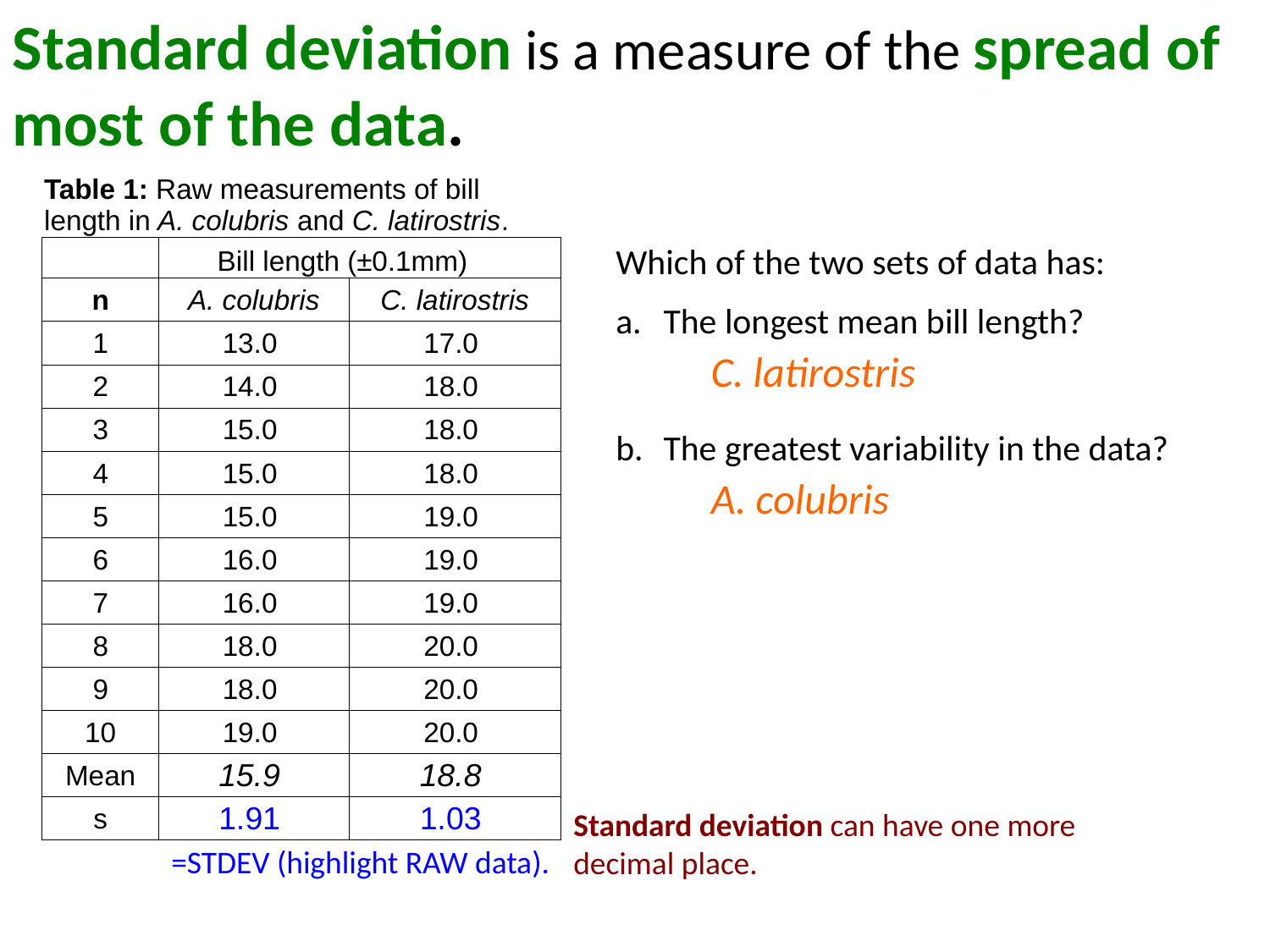

Standard deviation is a measure of the spread of most of the data.
|  | Table 1: Raw measurements of bill length in A. colubris and C. latirostris. |  |  |
| --- | --- | --- | --- |
|  |  | Bill length (±0.1mm) |  |
|  | n | A. colubris | C. latirostris |
|  | 1 | 13.0 | 17.0 |
|  | 2 | 14.0 | 18.0 |
|  | 3 | 15.0 | 18.0 |
|  | 4 | 15.0 | 18.0 |
|  | 5 | 15.0 | 19.0 |
|  | 6 | 16.0 | 19.0 |
|  | 7 | 16.0 | 19.0 |
|  | 8 | 18.0 | 20.0 |
|  | 9 | 18.0 | 20.0 |
|  | 10 | 19.0 | 20.0 |
|  | Mean | 15.9 | 18.8 |
|  | s | 1.91 | 1.03 |
|  |  |  |  |
Which of the two sets of data has:

The longest mean bill length?

The greatest variability in the data?
C. latirostris
A. colubris
Standard deviation can have one more decimal place.
=STDEV (highlight RAW data).